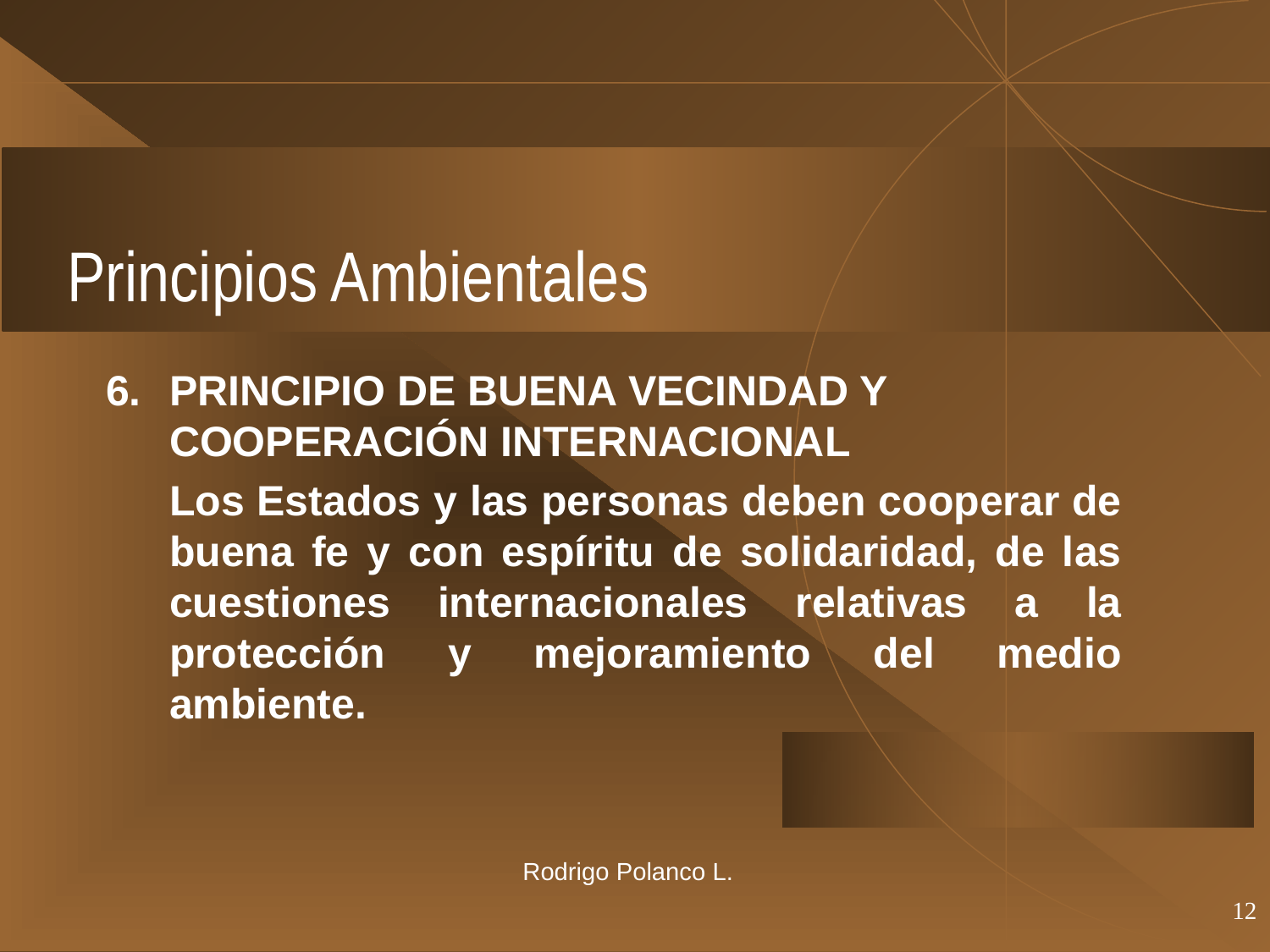

# Principios Ambientales
6.	PRINCIPIO DE BUENA VECINDAD Y COOPERACIÓN INTERNACIONAL
	Los Estados y las personas deben cooperar de buena fe y con espíritu de solidaridad, de las cuestiones internacionales relativas a la protección y mejoramiento del medio ambiente.
Rodrigo Polanco L.
12